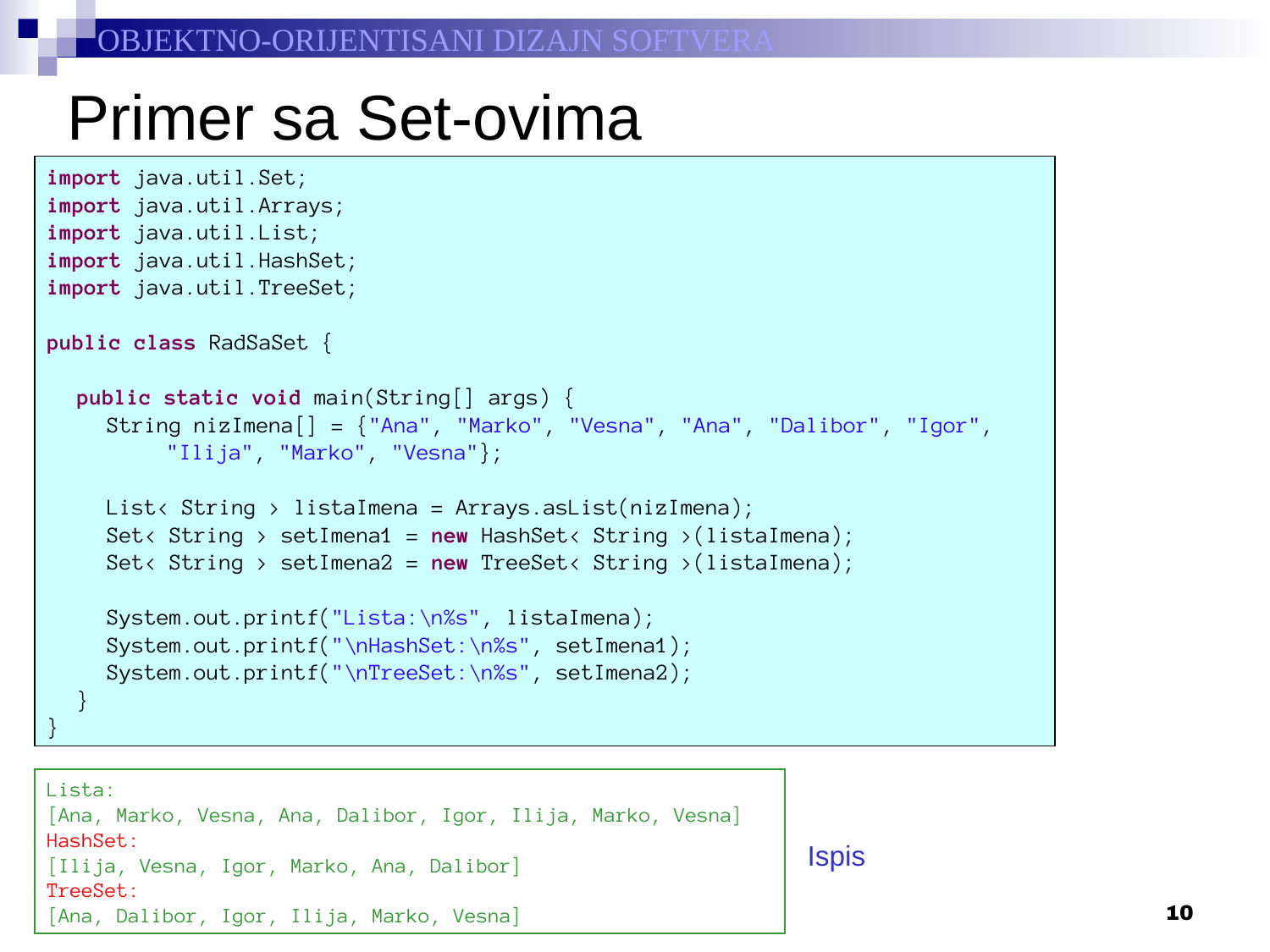

# Primer sa Set-ovima
import java.util.Set;
import java.util.Arrays;
import java.util.List;
import java.util.HashSet;
import java.util.TreeSet;

public class RadSaSet {

	public static void main(String[] args) {
		String nizImena[] = {"Ana", "Marko", "Vesna", "Ana", "Dalibor", "Igor",
				"Ilija", "Marko", "Vesna"};

		List< String > listaImena = Arrays.asList(nizImena);
		Set< String > setImena1 = new HashSet< String >(listaImena);
		Set< String > setImena2 = new TreeSet< String >(listaImena);

		System.out.printf("Lista:\n%s", listaImena);
		System.out.printf("\nHashSet:\n%s", setImena1);
		System.out.printf("\nTreeSet:\n%s", setImena2);
	}
}
Lista:
[Ana, Marko, Vesna, Ana, Dalibor, Igor, Ilija, Marko, Vesna]
HashSet:
[Ilija, Vesna, Igor, Marko, Ana, Dalibor]
TreeSet:
[Ana, Dalibor, Igor, Ilija, Marko, Vesna]
Ispis
10